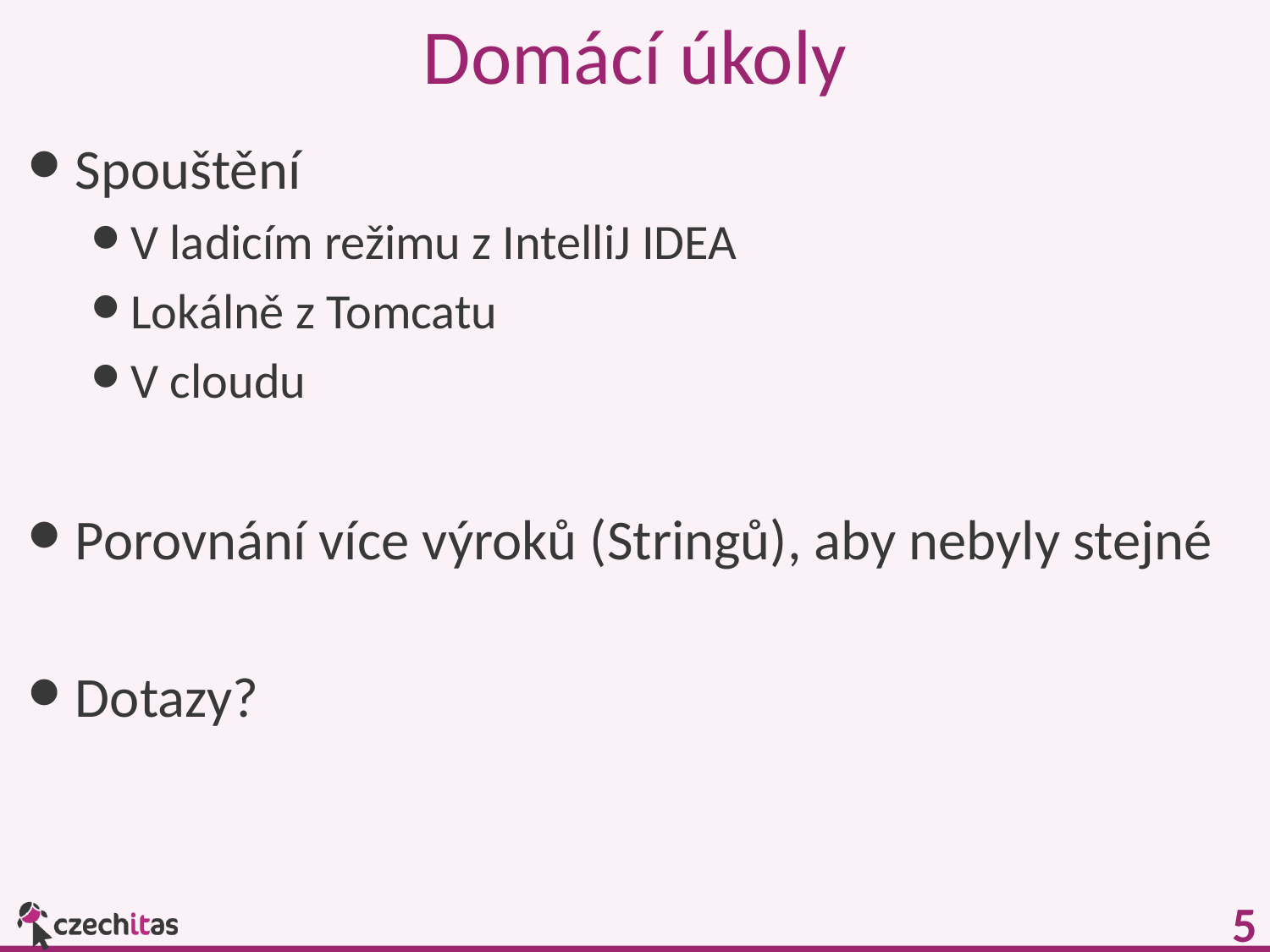

# Domácí úkoly
Spouštění
V ladicím režimu z IntelliJ IDEA
Lokálně z Tomcatu
V cloudu

Porovnání více výroků (Stringů), aby nebyly stejné

Dotazy?
5